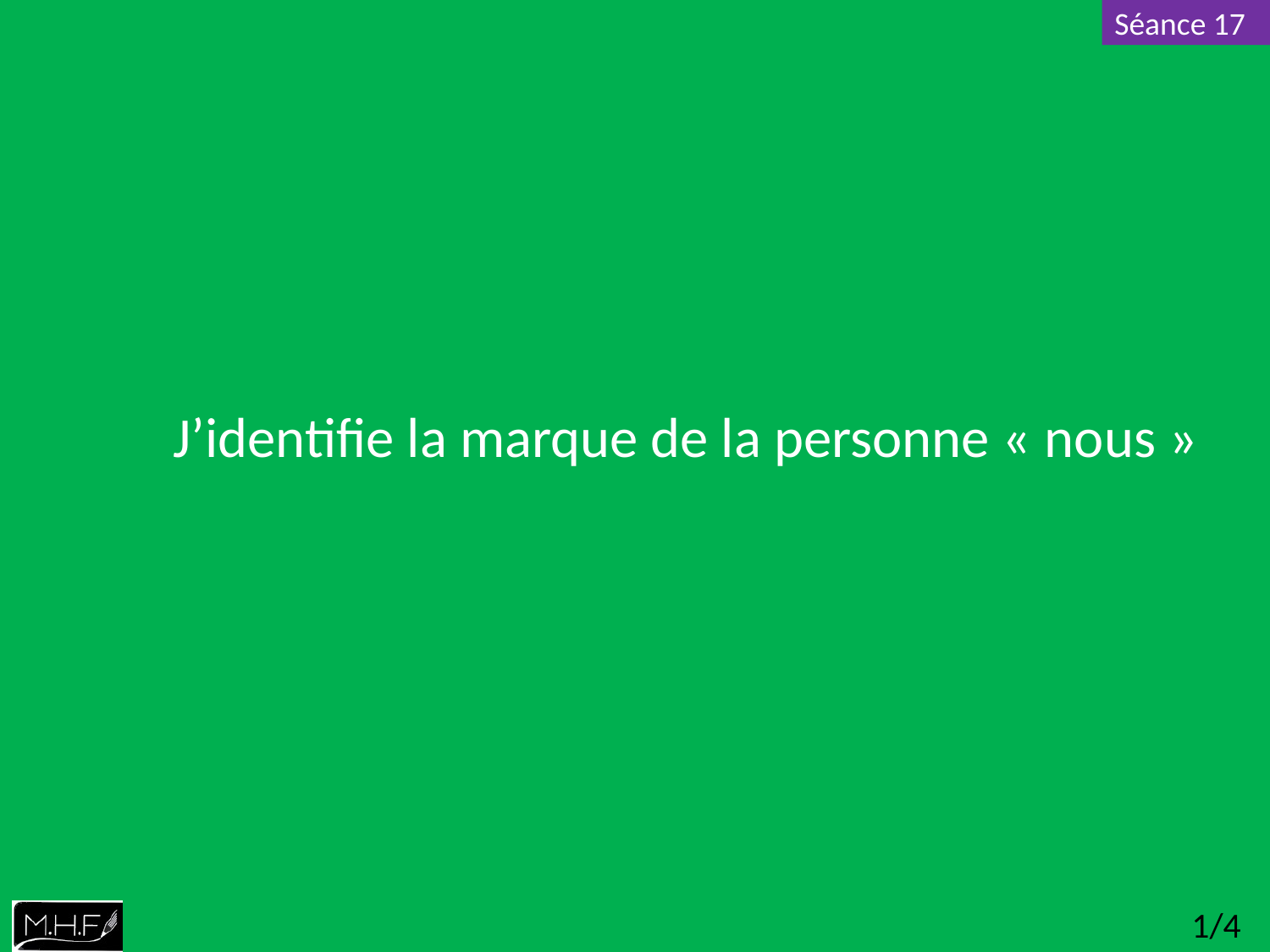

J’identifie la marque de la personne « nous »
1/4